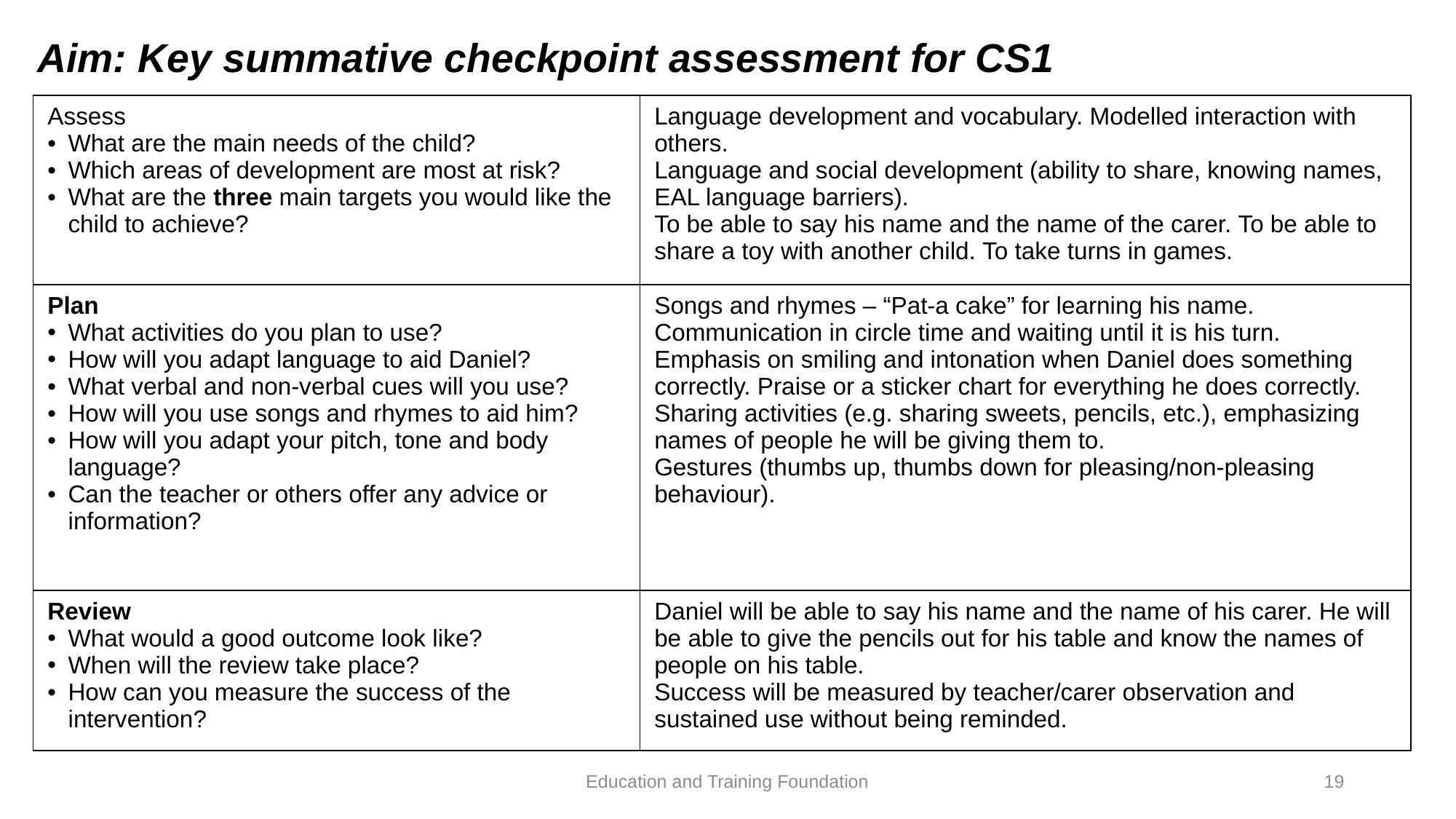

# Aim: Key summative checkpoint assessment for CS1
| Assess What are the main needs of the child? Which areas of development are most at risk? What are the three main targets you would like the child to achieve? | Language development and vocabulary. Modelled interaction with others. Language and social development (ability to share, knowing names, EAL language barriers). To be able to say his name and the name of the carer. To be able to share a toy with another child. To take turns in games. |
| --- | --- |
| Plan What activities do you plan to use? How will you adapt language to aid Daniel? What verbal and non-verbal cues will you use? How will you use songs and rhymes to aid him? How will you adapt your pitch, tone and body language? Can the teacher or others offer any advice or information? | Songs and rhymes – “Pat-a cake” for learning his name.   Communication in circle time and waiting until it is his turn. Emphasis on smiling and intonation when Daniel does something correctly. Praise or a sticker chart for everything he does correctly. Sharing activities (e.g. sharing sweets, pencils, etc.), emphasizing names of people he will be giving them to. Gestures (thumbs up, thumbs down for pleasing/non-pleasing behaviour). |
| Review What would a good outcome look like? When will the review take place? How can you measure the success of the intervention? | Daniel will be able to say his name and the name of his carer. He will be able to give the pencils out for his table and know the names of people on his table. Success will be measured by teacher/carer observation and sustained use without being reminded. |
Education and Training Foundation
19